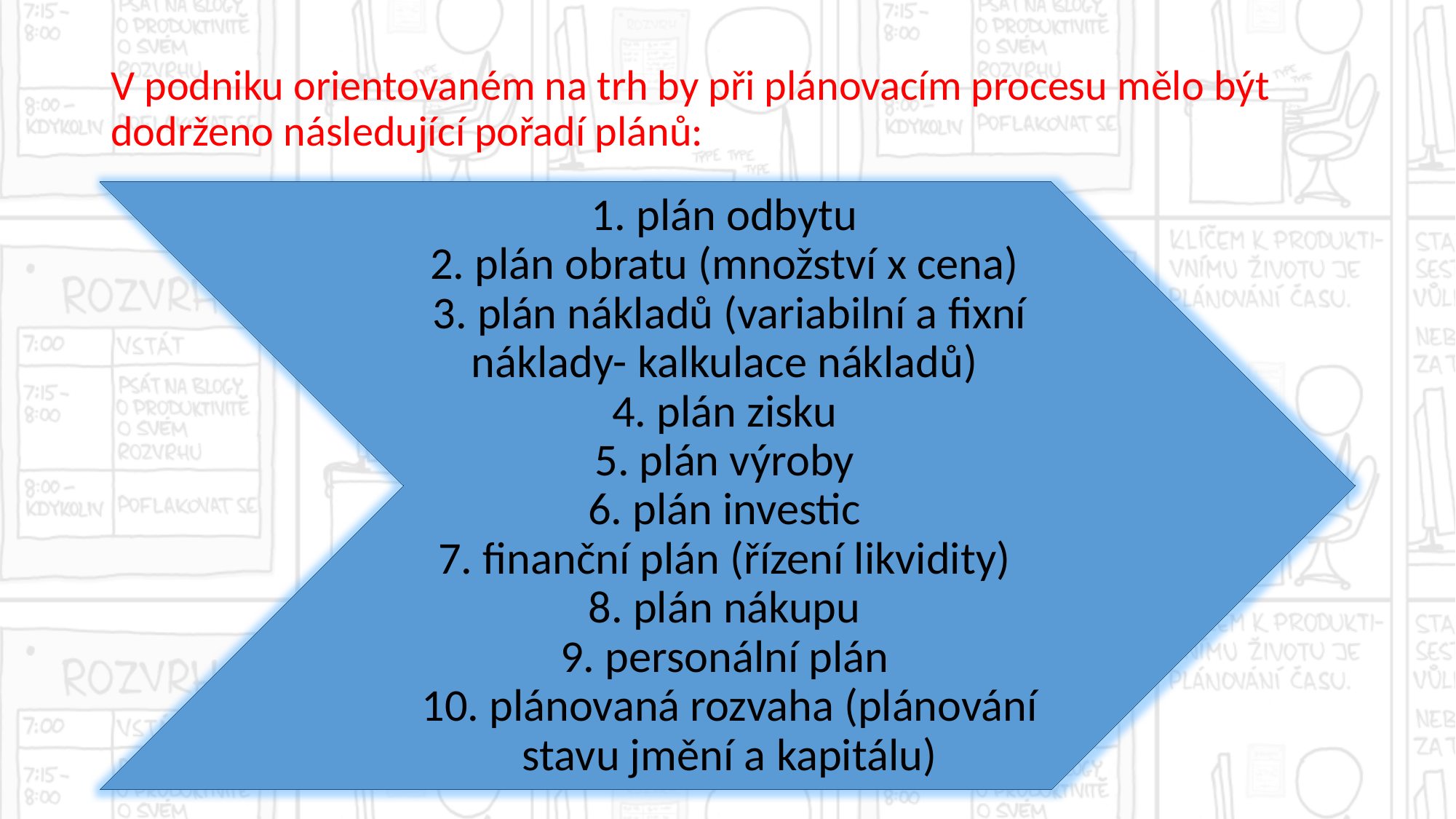

# V podniku orientovaném na trh by při plánovacím procesu mělo být dodrženo následující pořadí plánů:
1. plán odbytu
2. plán obratu (množství x cena)
3. plán nákladů (variabilní a fixní náklady- kalkulace nákladů)
4. plán zisku
5. plán výroby
6. plán investic
7. finanční plán (řízení likvidity)
8. plán nákupu
9. personální plán
10. plánovaná rozvaha (plánování stavu jmění a kapitálu)